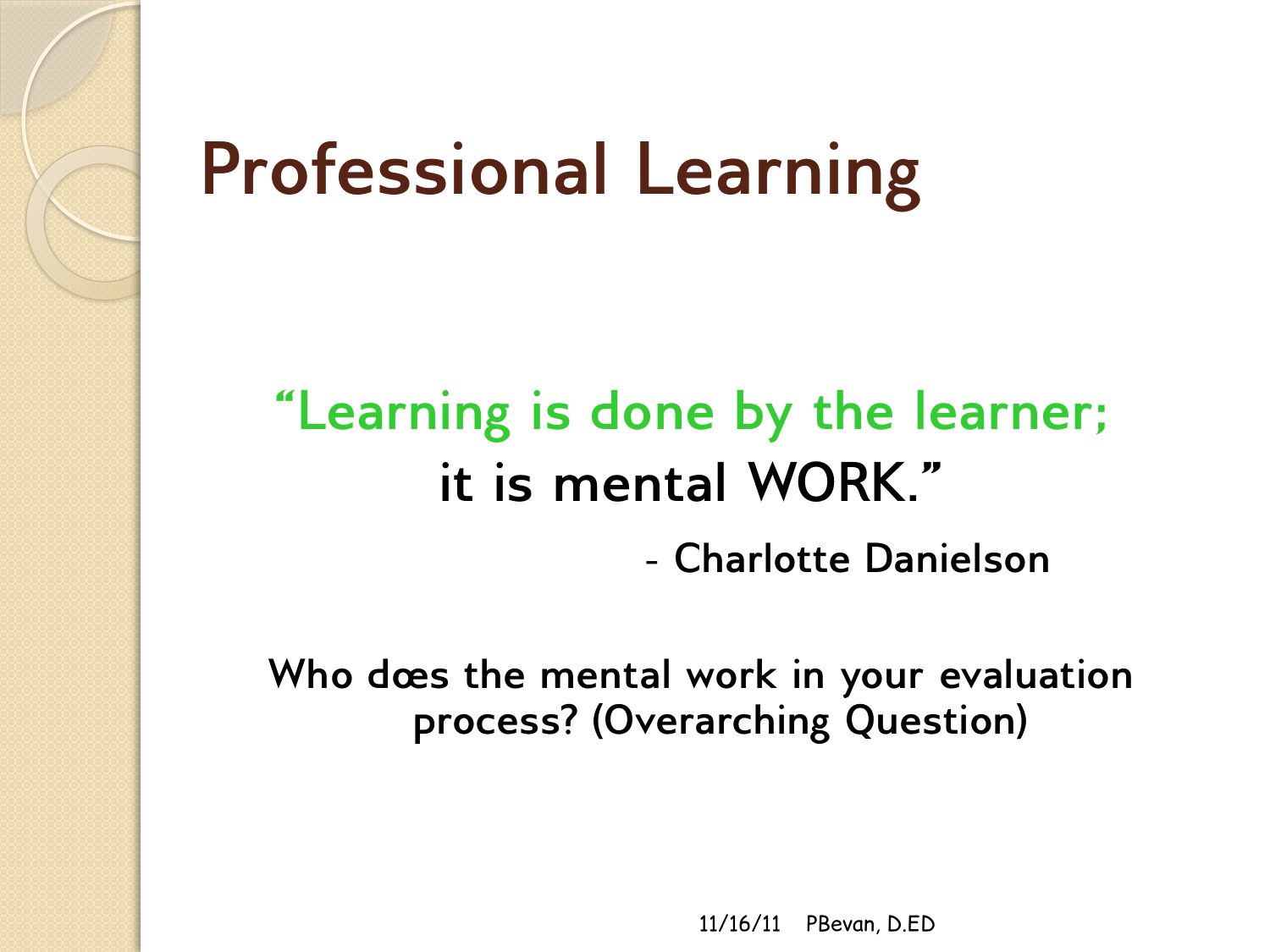

# Professional Learning

“Learning is done by the learner;
it is mental WORK.”
			- Charlotte Danielson

Who does the mental work in your evaluation process? (Overarching Question)
11/16/11
PBevan, D.ED